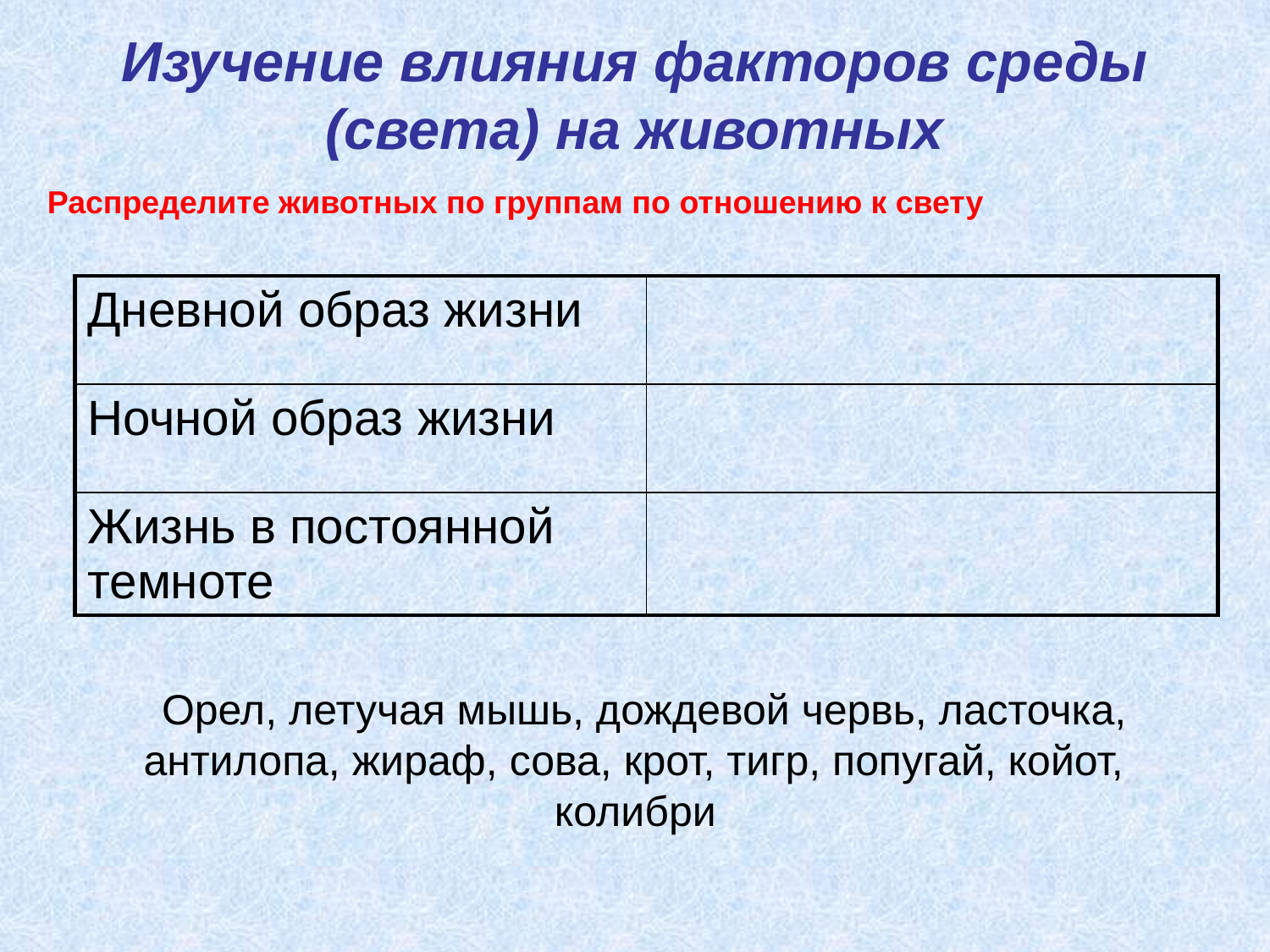

# Изучение влияния факторов среды (света) на животных
Распределите животных по группам по отношению к свету
| Дневной образ жизни |  |
| --- | --- |
| Ночной образ жизни |  |
| Жизнь в постоянной темноте |  |
 Орел, летучая мышь, дождевой червь, ласточка, антилопа, жираф, сова, крот, тигр, попугай, койот,  колибри